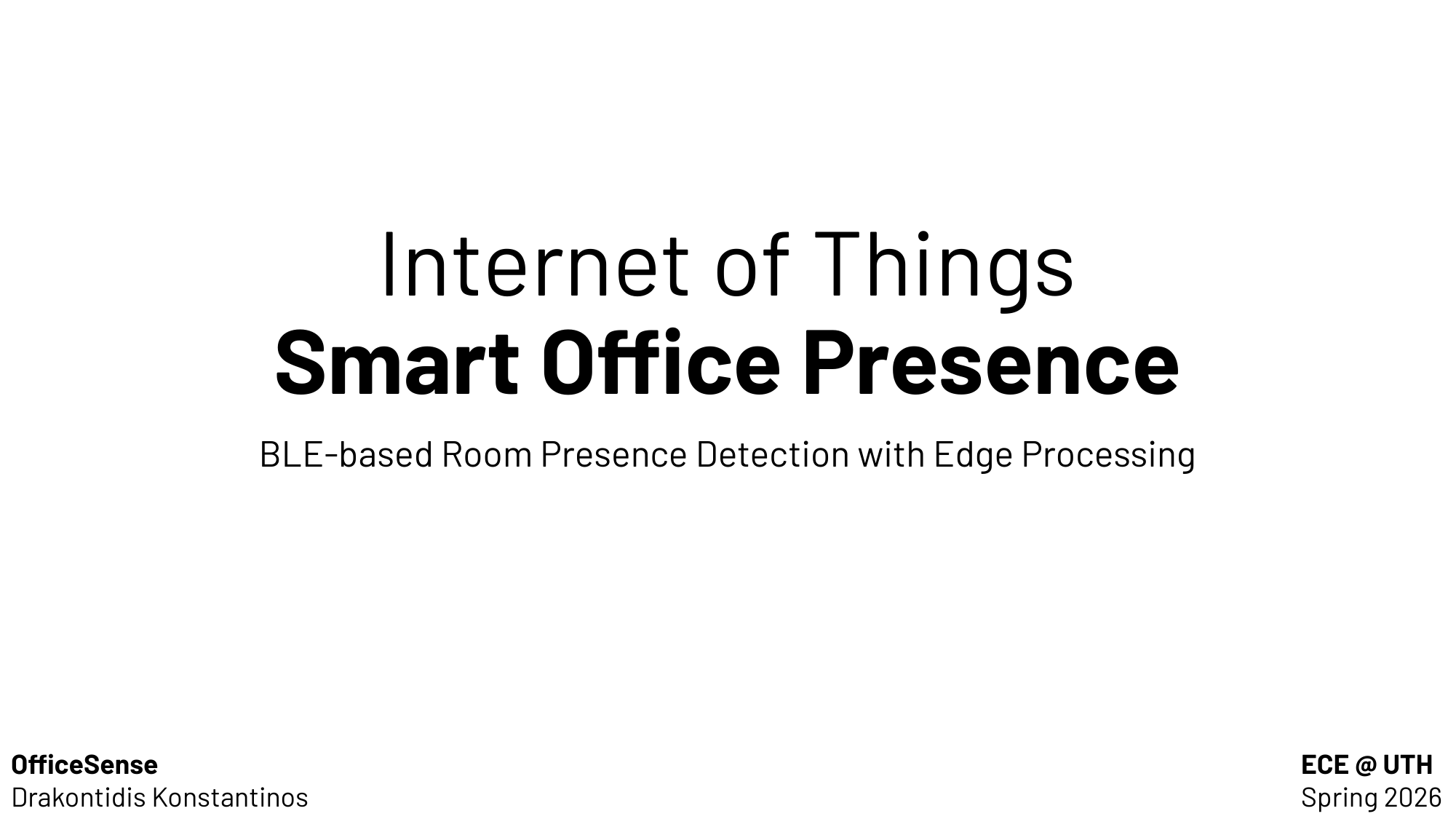

# Internet of Things Smart Office Presence
BLE-based Room Presence Detection with Edge Processing
ECE @ UTH
Spring 2026
OfficeSense
Drakontidis Konstantinos